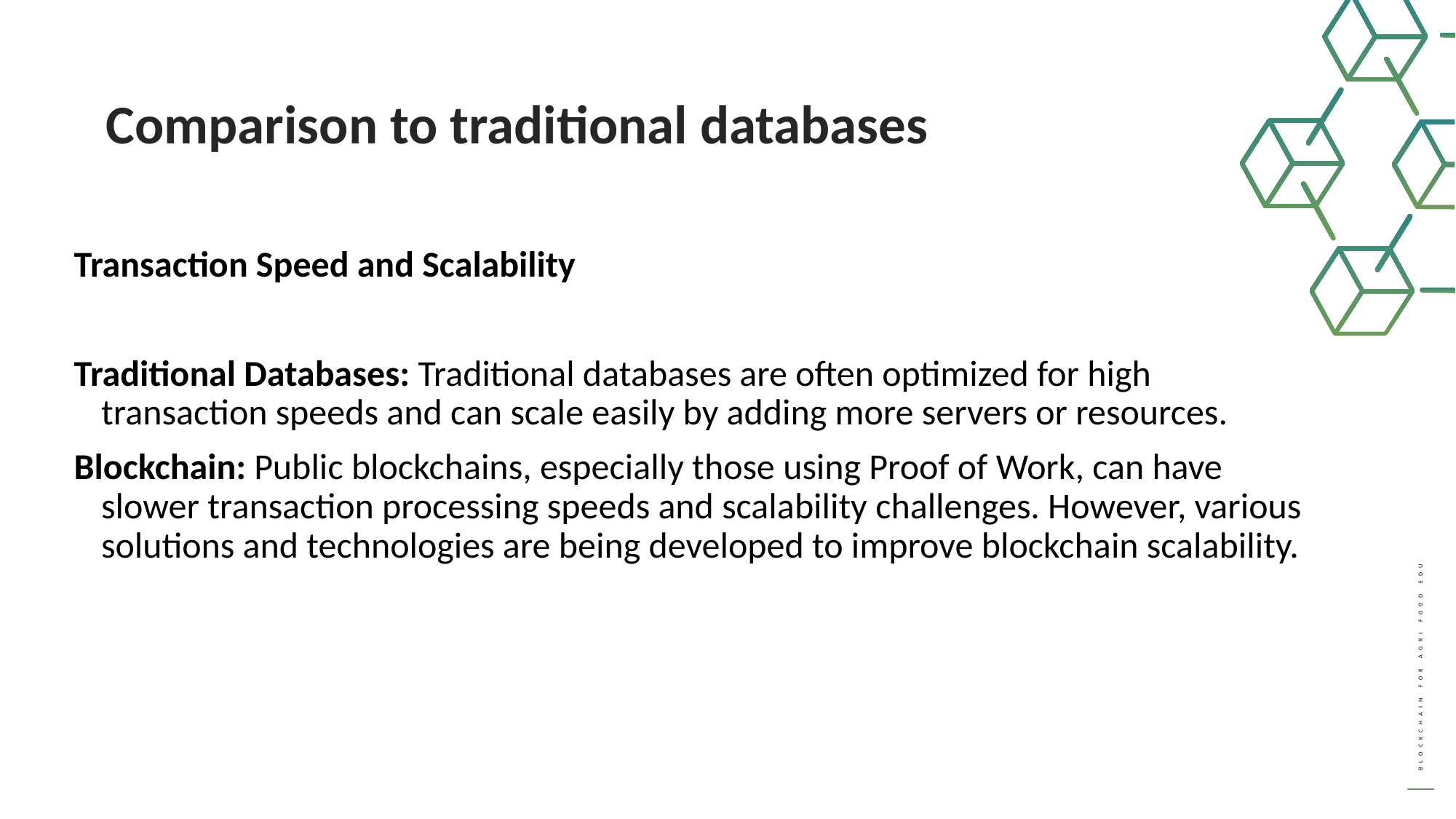

Comparison to traditional databases
Transaction Speed and Scalability

Traditional Databases: Traditional databases are often optimized for high transaction speeds and can scale easily by adding more servers or resources.
Blockchain: Public blockchains, especially those using Proof of Work, can have slower transaction processing speeds and scalability challenges. However, various solutions and technologies are being developed to improve blockchain scalability.